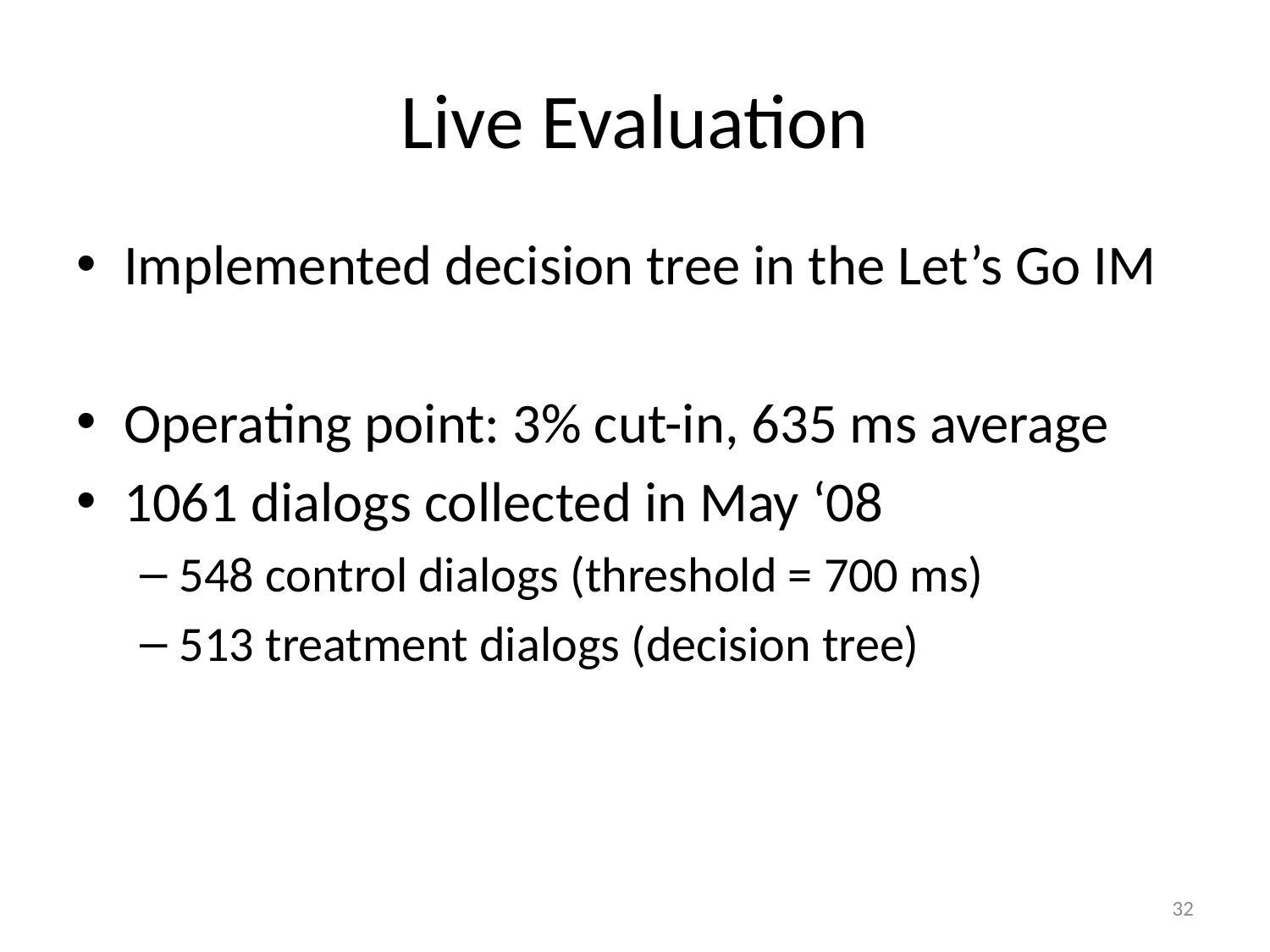

# Live Evaluation
Implemented decision tree in the Let’s Go IM

Operating point: 3% cut-in, 635 ms average
1061 dialogs collected in May ‘08
548 control dialogs (threshold = 700 ms)
513 treatment dialogs (decision tree)
32